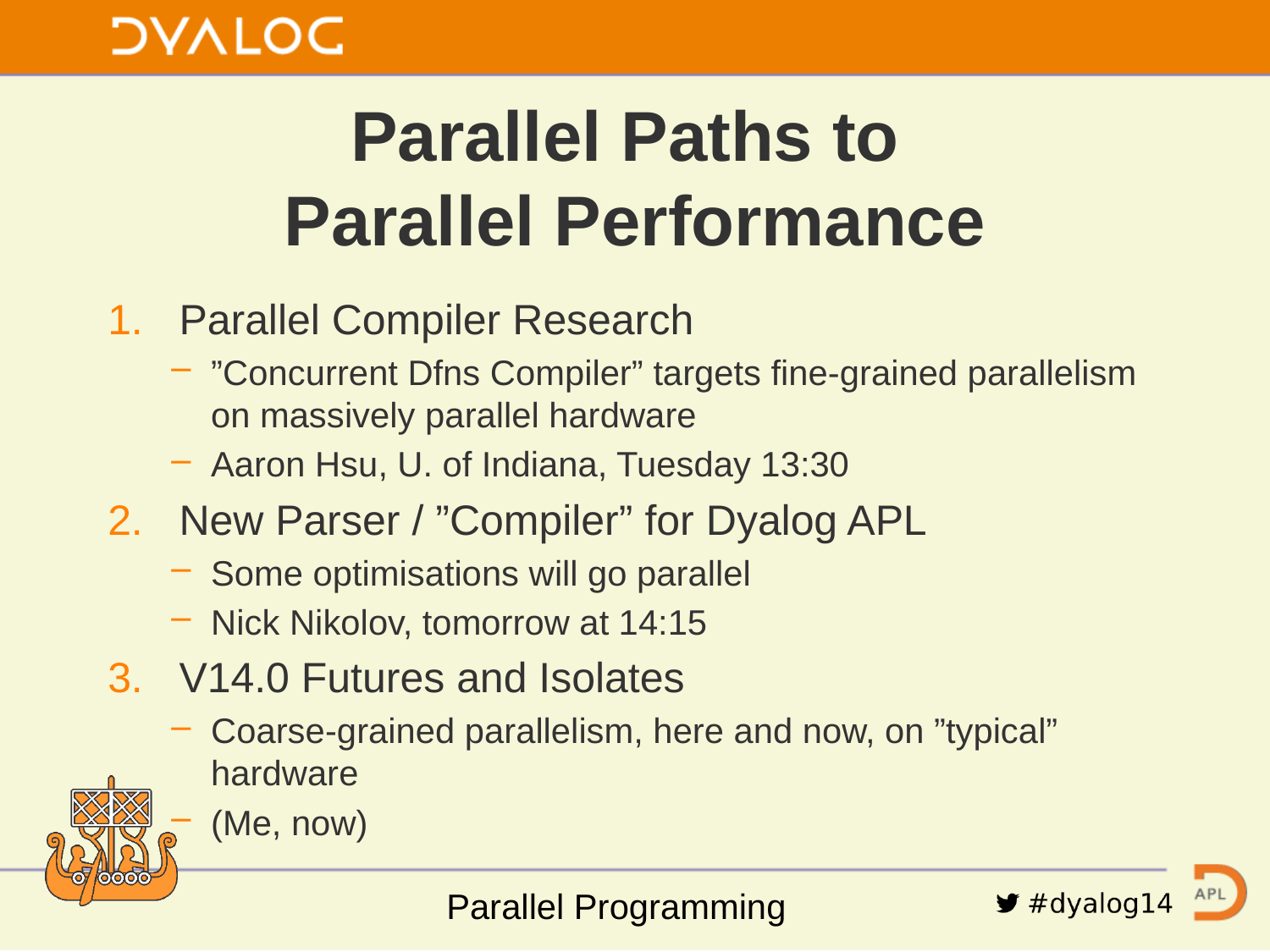

# Parallel Paths to Parallel Performance
Parallel Compiler Research
”Concurrent Dfns Compiler” targets fine-grained parallelism on massively parallel hardware
Aaron Hsu, U. of Indiana, Tuesday 13:30
New Parser / ”Compiler” for Dyalog APL
Some optimisations will go parallel
Nick Nikolov, tomorrow at 14:15
V14.0 Futures and Isolates
Coarse-grained parallelism, here and now, on ”typical” hardware
(Me, now)

Parallel Programming